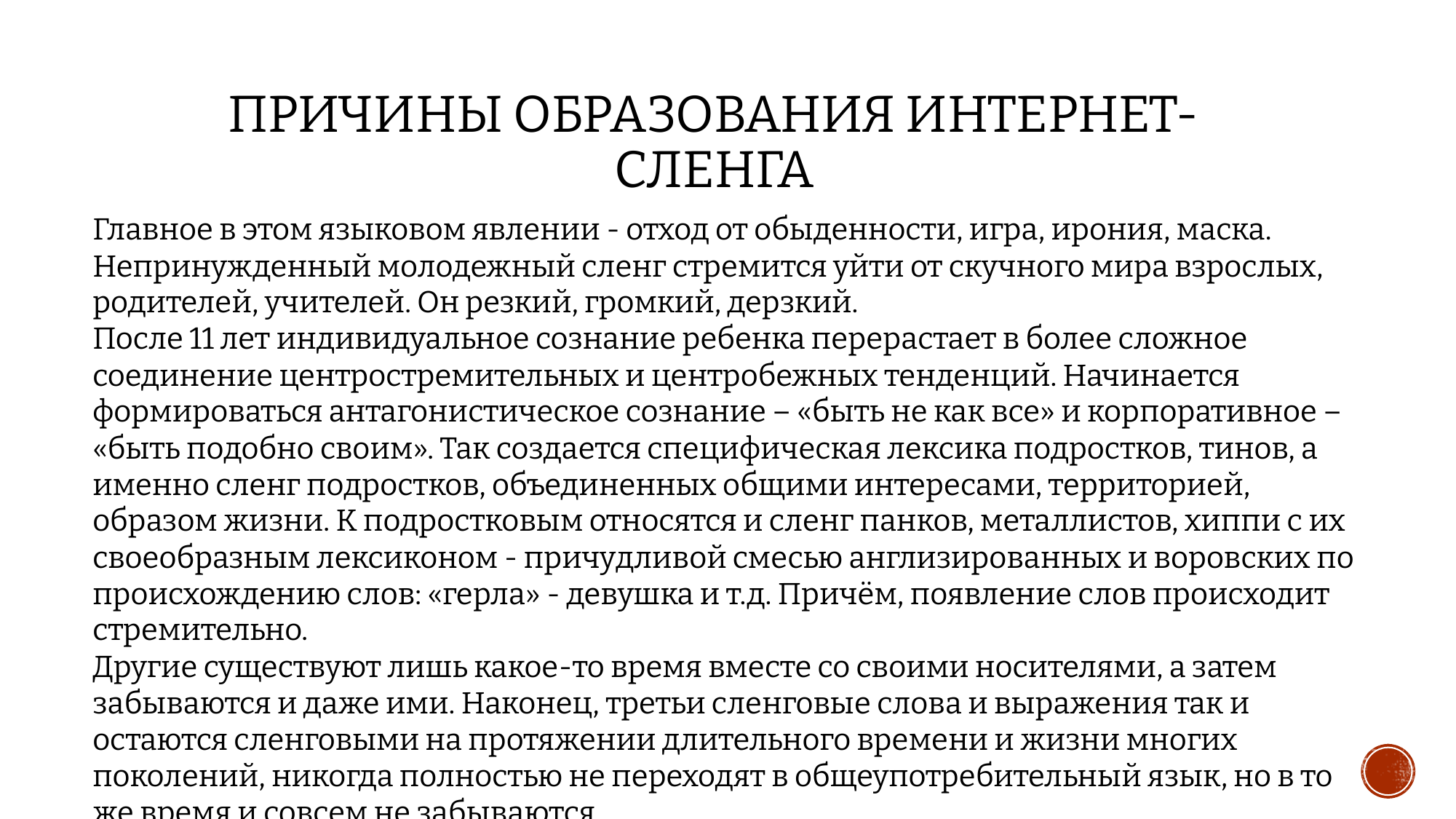

# Причины образования Интернет-сленга
Главное в этом языковом явлении - отход от обыденности, игра, ирония, маска. Непринужденный молодежный сленг стремится уйти от скучного мира взрослых, родителей, учителей. Он резкий, громкий, дерзкий.
После 11 лет индивидуальное сознание ребенка перерастает в более сложное соединение центростремительных и центробежных тенденций. Начинается формироваться антагонистическое сознание – «быть не как все» и корпоративное – «быть подобно своим». Так создается специфическая лексика подростков, тинов, а именно сленг подростков, объединенных общими интересами, территорией, образом жизни. К подростковым относятся и сленг панков, металлистов, хиппи с их своеобразным лексиконом - причудливой смесью англизированных и воровских по происхождению слов: «герла» - девушка и т.д. Причём, появление слов происходит стремительно.
Другие существуют лишь какое-то время вместе со своими носителями, а затем забываются и даже ими. Наконец, третьи сленговые слова и выражения так и остаются сленговыми на протяжении длительного времени и жизни многих поколений, никогда полностью не переходят в общеупотребительный язык, но в то же время и совсем не забываются.
Например, ранее сленговые слова: «стушеваться» (в смысле застесняться), «мариновать» (в смысле «намеренно задерживать кого-либо, откладывать надолго решение, исполнение чего-либо»), «маскировать» (в смысле «делать что-либо, кого-либо незаметным»), «острить» (в смысле «шутить») перешли в общеупотребительную речь, и мы редко задумываемся об их сленговом прошлом.